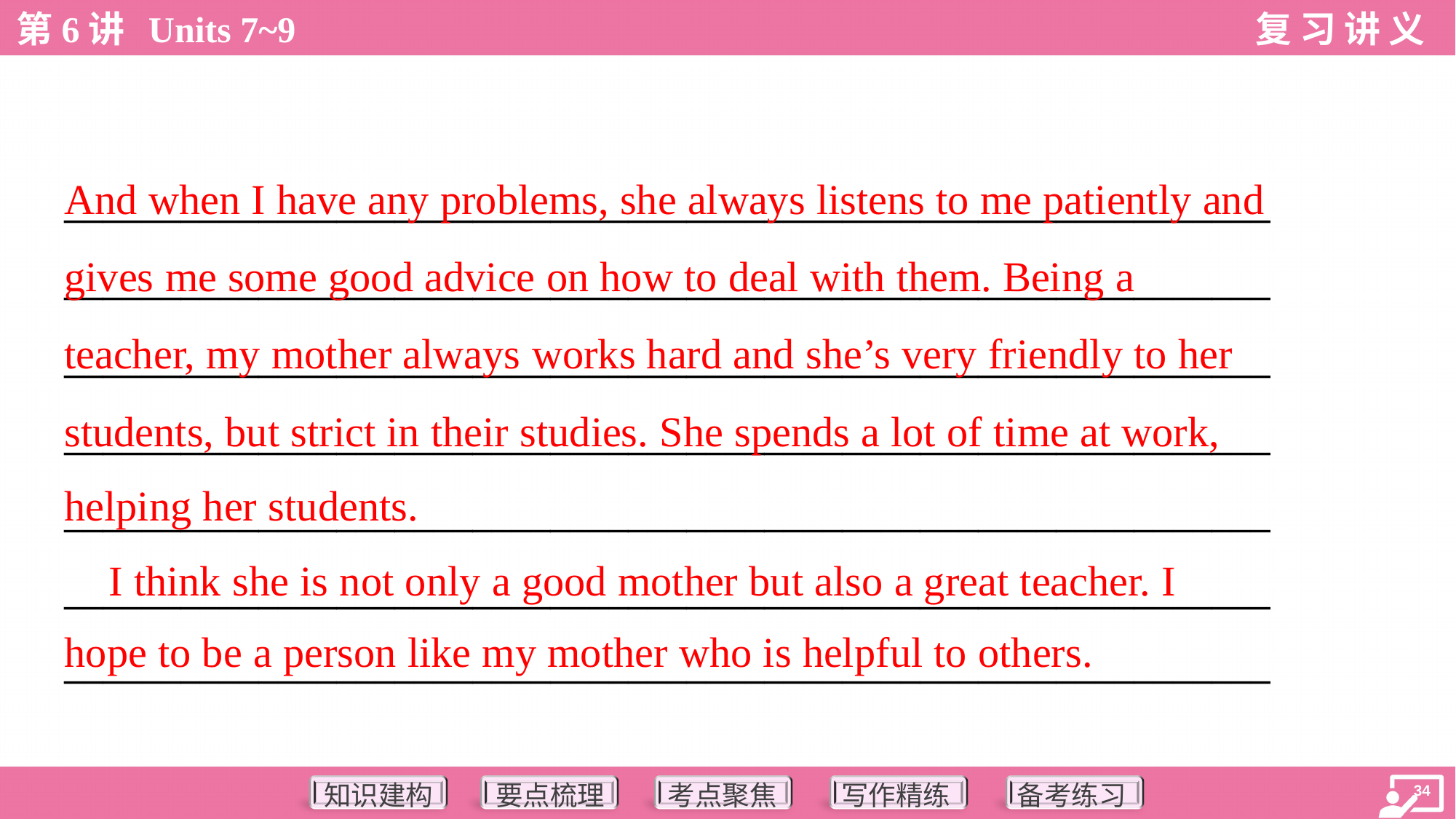

And when I have any problems, she always listens to me patiently and
gives me some good advice on how to deal with them. Being a
teacher, my mother always works hard and she’s very friendly to her
students, but strict in their studies. She spends a lot of time at work,
helping her students.
______________________________________________________________
______________________________________________________________
______________________________________________________________
______________________________________________________________
______________________________________________________________
______________________________________________________________
______________________________________________________________
    I think she is not only a good mother but also a great teacher. I
hope to be a person like my mother who is helpful to others.